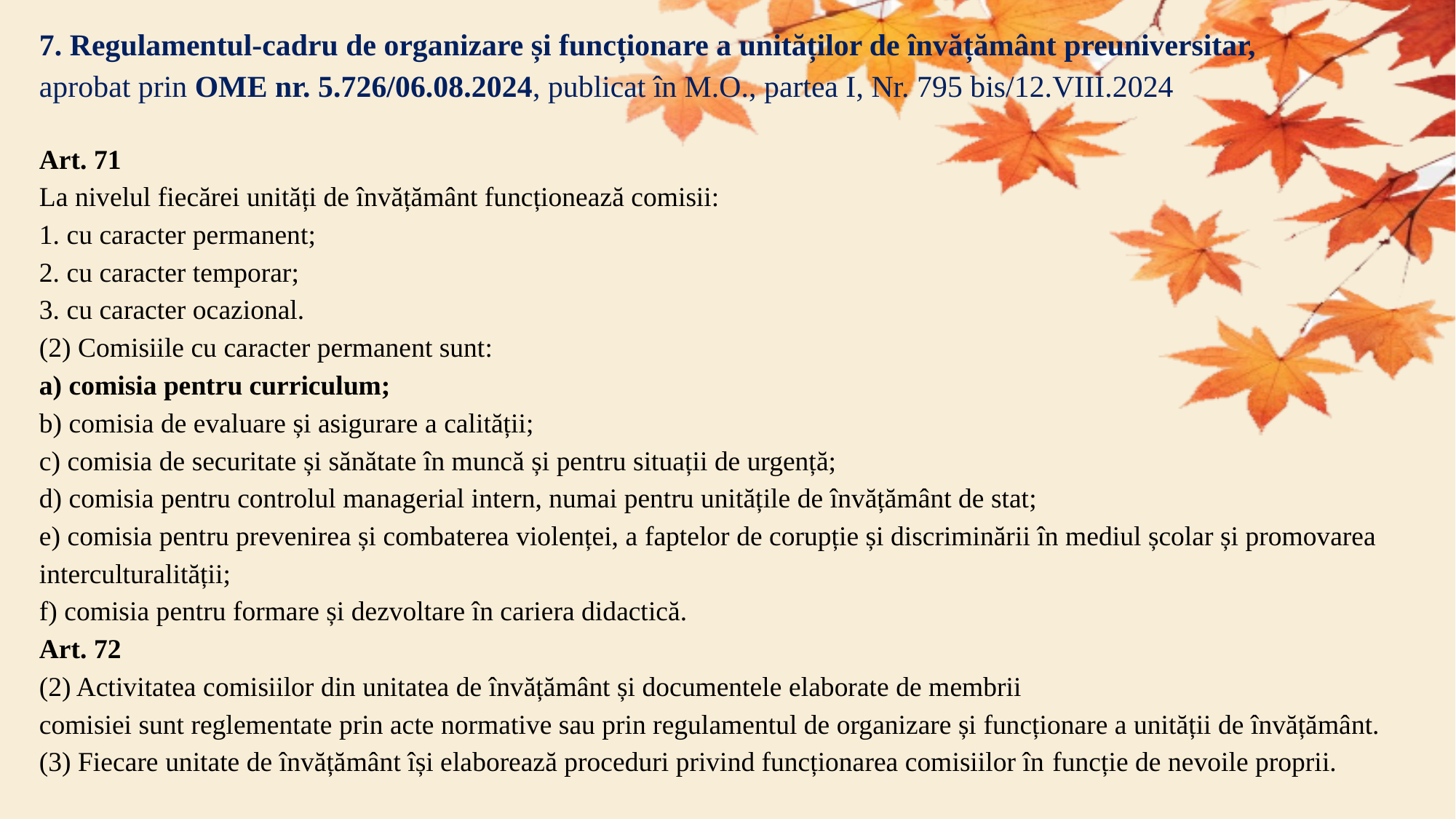

7. Regulamentul-cadru de organizare și funcționare a unităților de învățământ preuniversitar,
aprobat prin OME nr. 5.726/06.08.2024, publicat în M.O., partea I, Nr. 795 bis/12.VIII.2024
Art. 71
La nivelul fiecărei unități de învățământ funcționează comisii:
1. cu caracter permanent;
2. cu caracter temporar;
3. cu caracter ocazional.
(2) Comisiile cu caracter permanent sunt:
a) comisia pentru curriculum;
b) comisia de evaluare și asigurare a calității;
c) comisia de securitate și sănătate în muncă și pentru situații de urgență;
d) comisia pentru controlul managerial intern, numai pentru unitățile de învățământ de stat;
e) comisia pentru prevenirea și combaterea violenței, a faptelor de corupție și discriminării în mediul școlar și promovarea interculturalității;
f) comisia pentru formare și dezvoltare în cariera didactică.
Art. 72
(2) Activitatea comisiilor din unitatea de învățământ și documentele elaborate de membrii
comisiei sunt reglementate prin acte normative sau prin regulamentul de organizare și funcționare a unității de învățământ.
(3) Fiecare unitate de învățământ își elaborează proceduri privind funcționarea comisiilor în funcție de nevoile proprii.